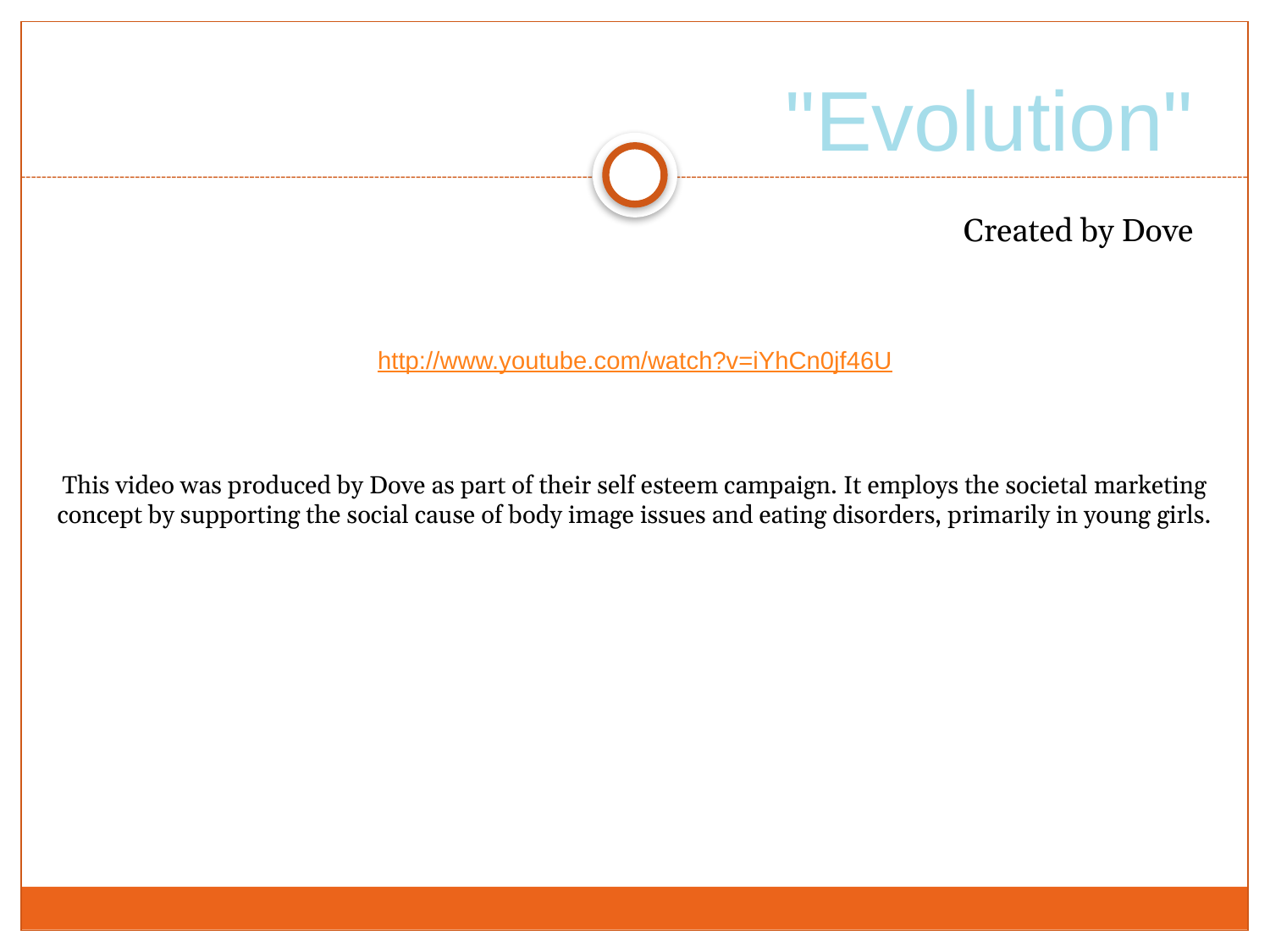

# "Evolution"
Created by Dove
http://www.youtube.com/watch?v=iYhCn0jf46U
This video was produced by Dove as part of their self esteem campaign. It employs the societal marketing concept by supporting the social cause of body image issues and eating disorders, primarily in young girls.